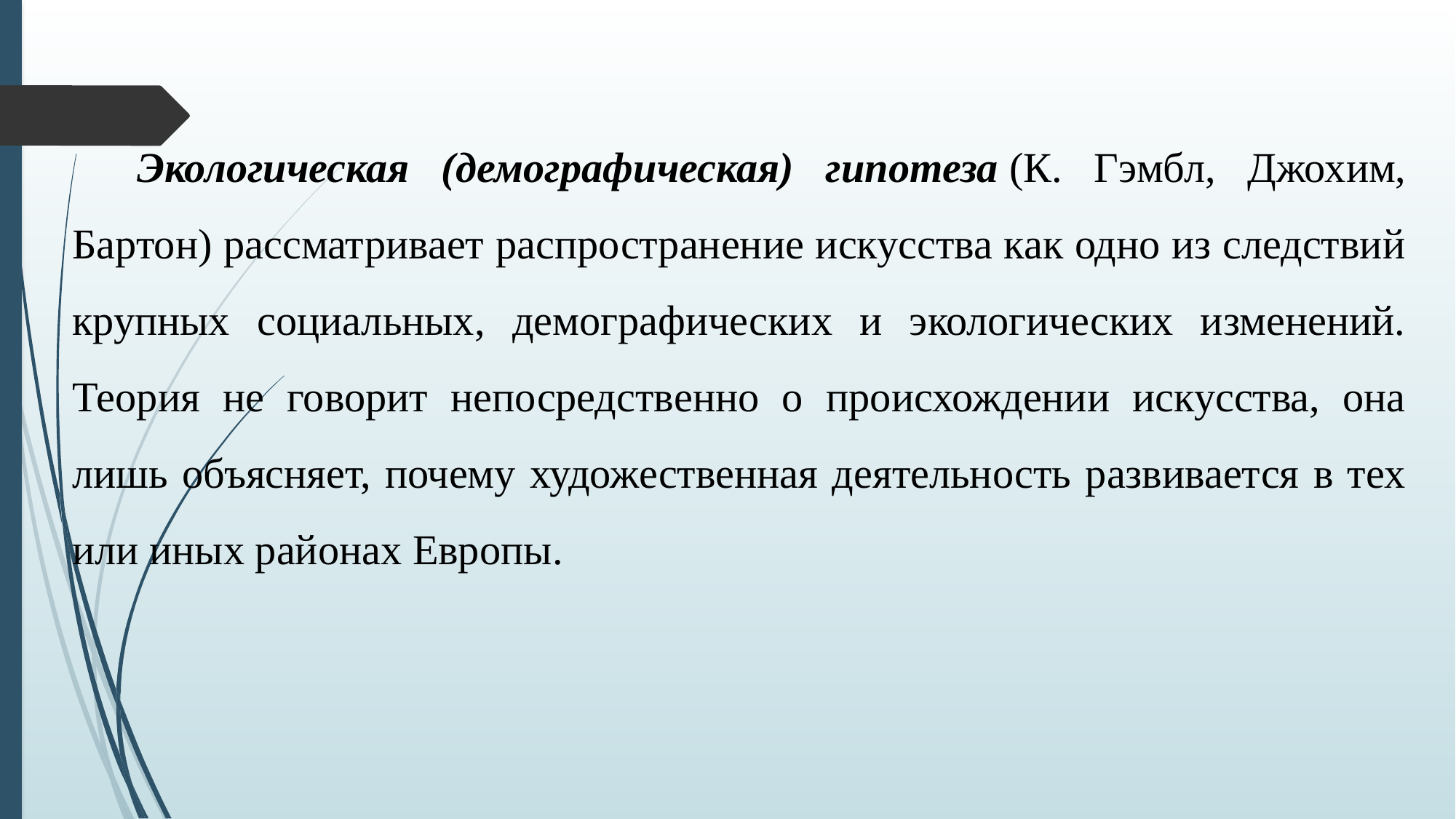

Экологическая (демографическая) гипотеза (К. Гэмбл, Джохим, Бартон) рассматривает распространение искусства как одно из следствий крупных социальных, демографических и экологических изменений. Теория не говорит непосредственно о происхождении искусства, она лишь объясняет, почему художественная деятельность развивается в тех или иных районах Европы.